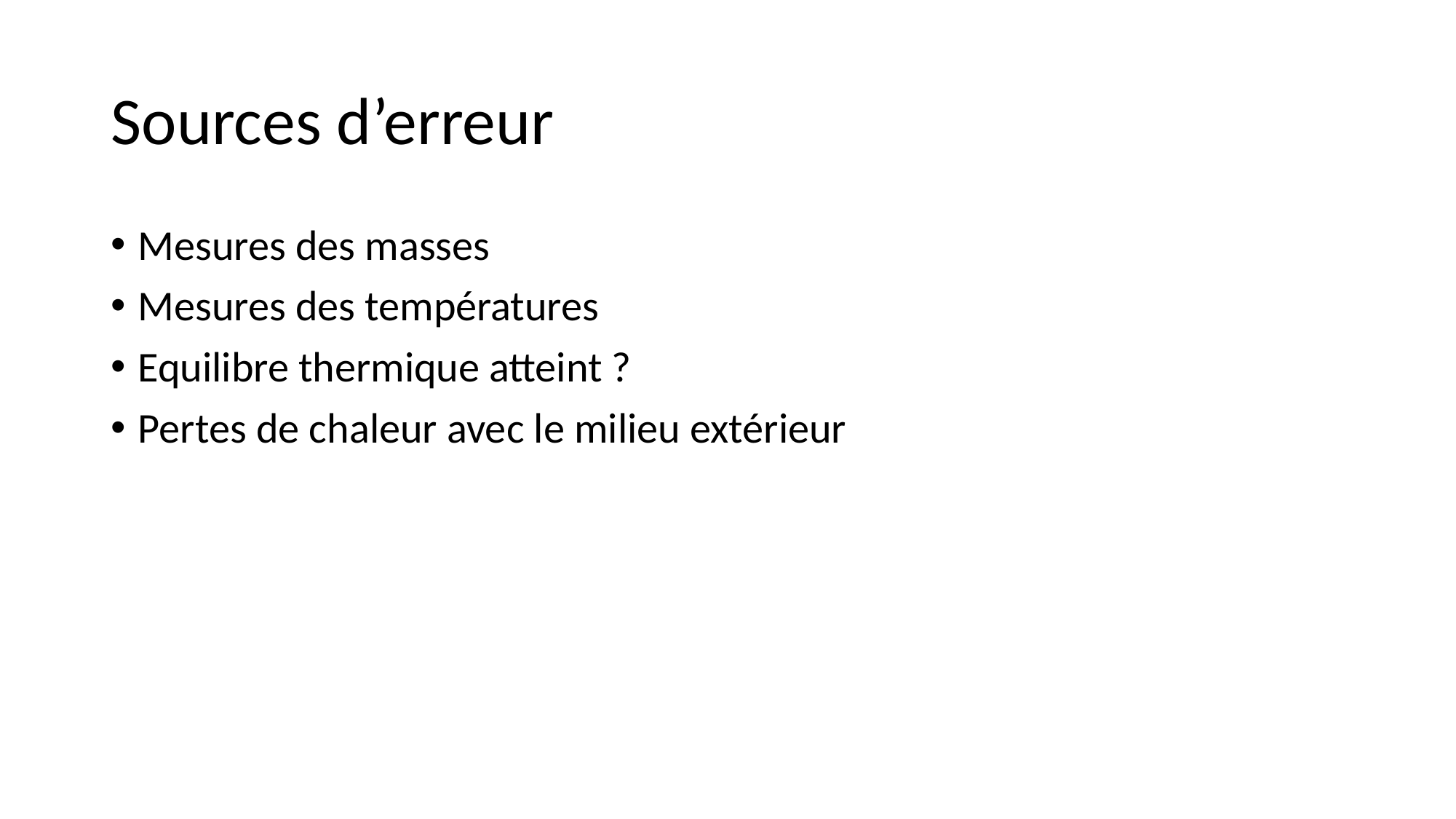

# Sources d’erreur
Mesures des masses
Mesures des températures
Equilibre thermique atteint ?
Pertes de chaleur avec le milieu extérieur